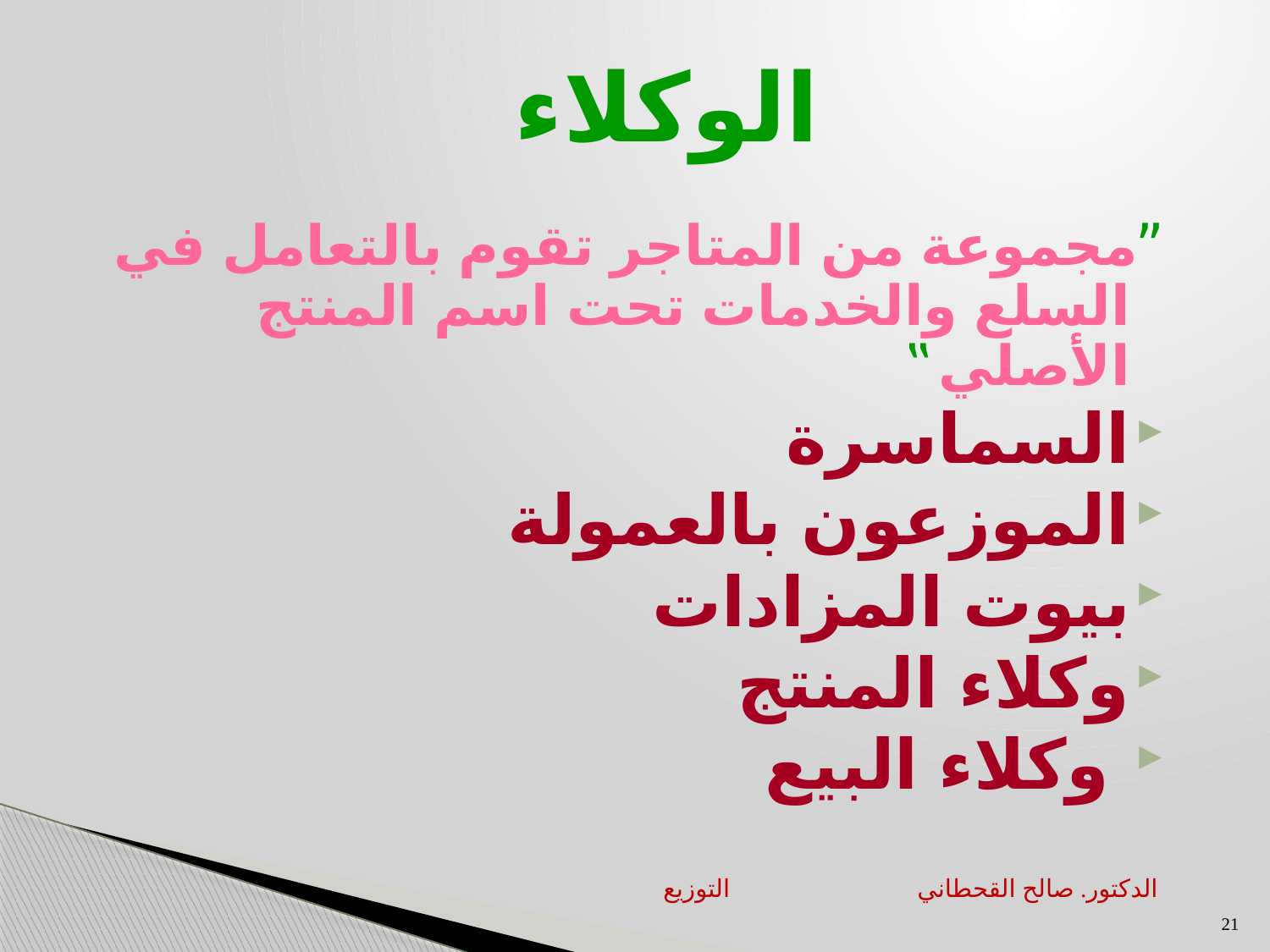

# الوكلاء
”مجموعة من المتاجر تقوم بالتعامل في السلع والخدمات تحت اسم المنتج الأصلي“
السماسرة
الموزعون بالعمولة
بيوت المزادات
وكلاء المنتج
 وكلاء البيع
التوزيع		الدكتور. صالح القحطاني

21